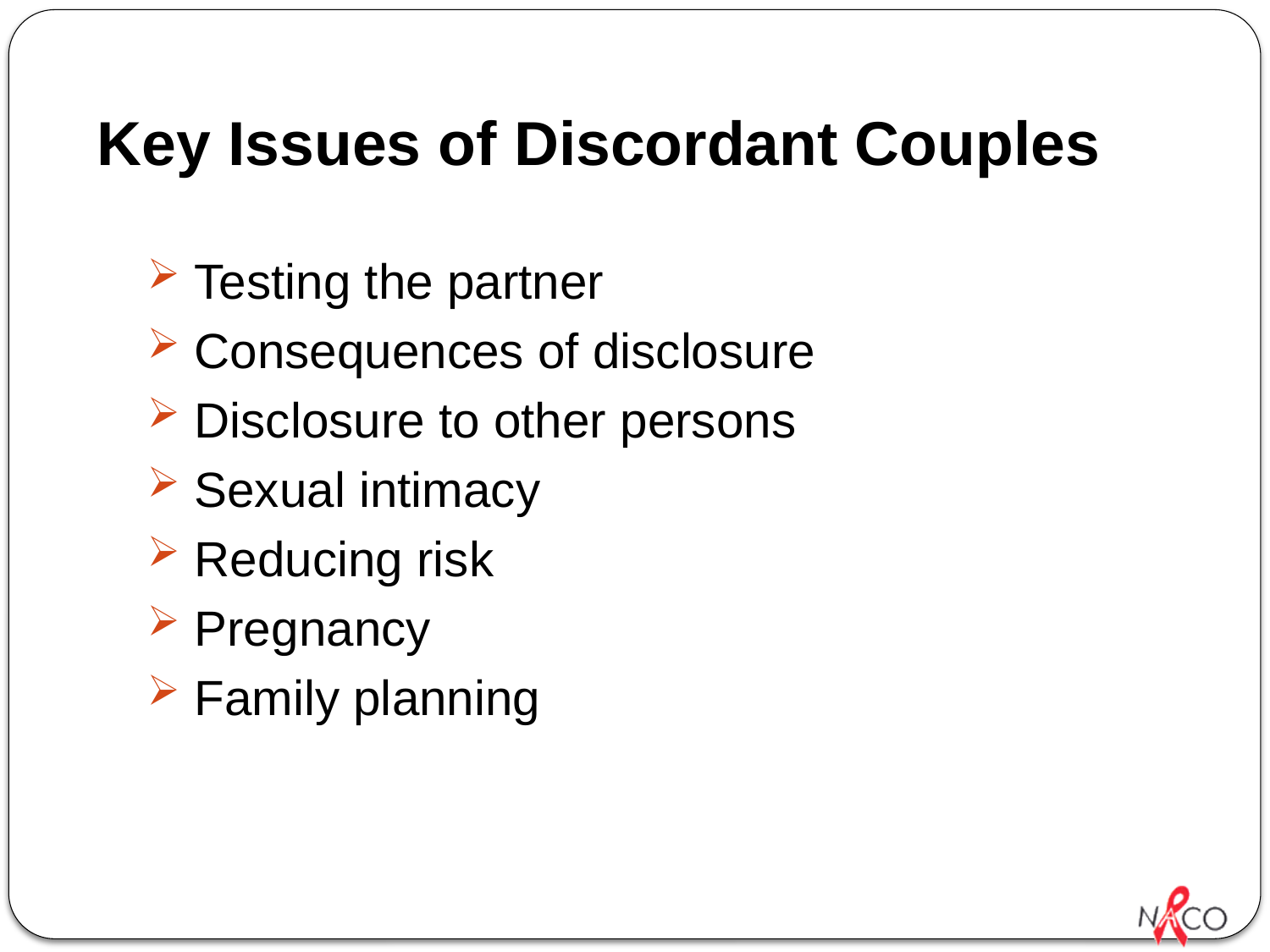

# Key Issues of Discordant Couples
Testing the partner
Consequences of disclosure
Disclosure to other persons
Sexual intimacy
Reducing risk
Pregnancy
Family planning